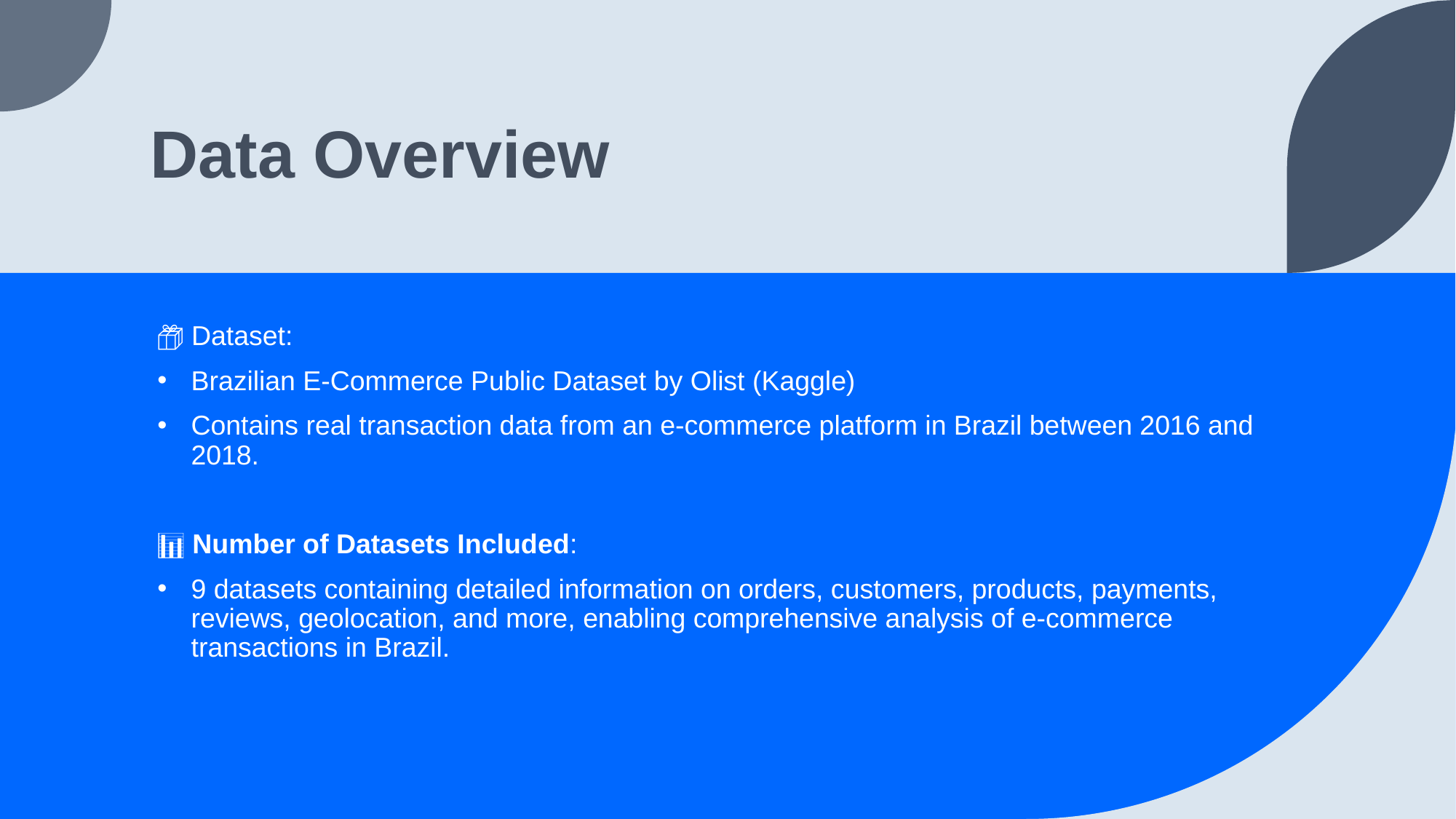

# Data Overview
📦 Dataset:
Brazilian E-Commerce Public Dataset by Olist (Kaggle)
Contains real transaction data from an e-commerce platform in Brazil between 2016 and 2018.

📊 Number of Datasets Included:
9 datasets containing detailed information on orders, customers, products, payments, reviews, geolocation, and more, enabling comprehensive analysis of e-commerce transactions in Brazil.